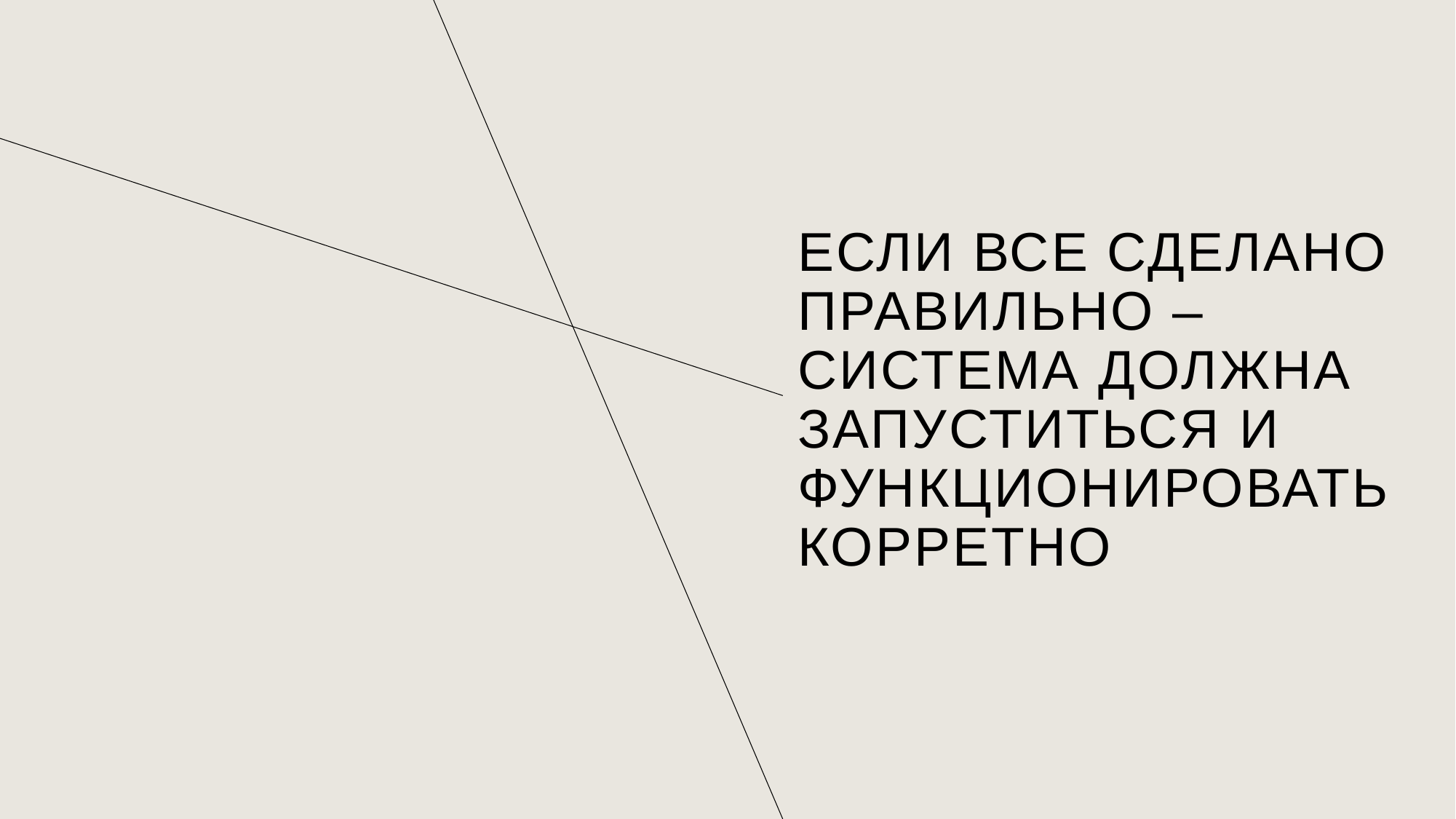

# Если все сделано правильно – система должна запуститься и функционировать корретно